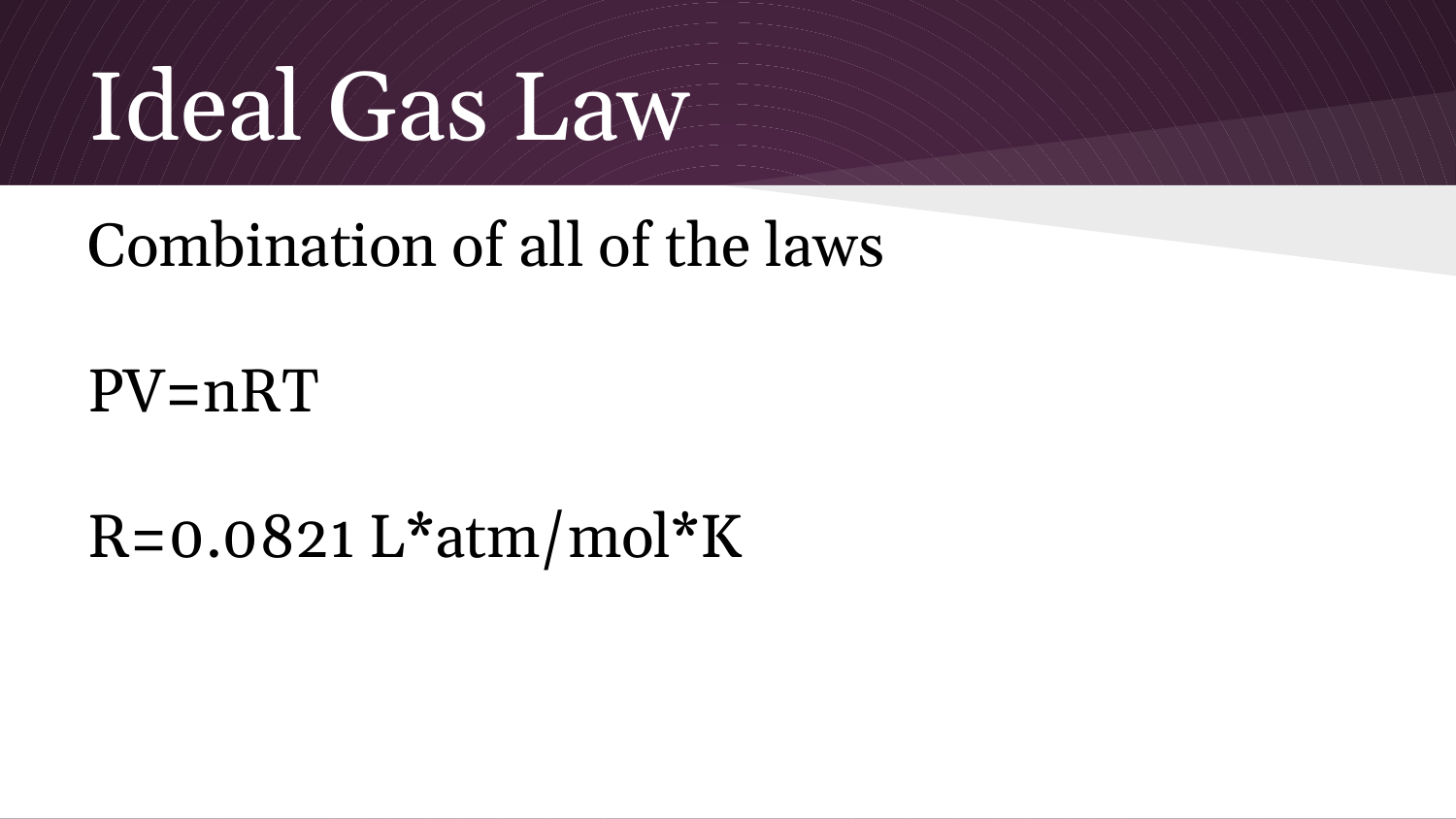

# Ideal Gas Law
Combination of all of the laws

PV=nRT

R=0.0821 L*atm/mol*K